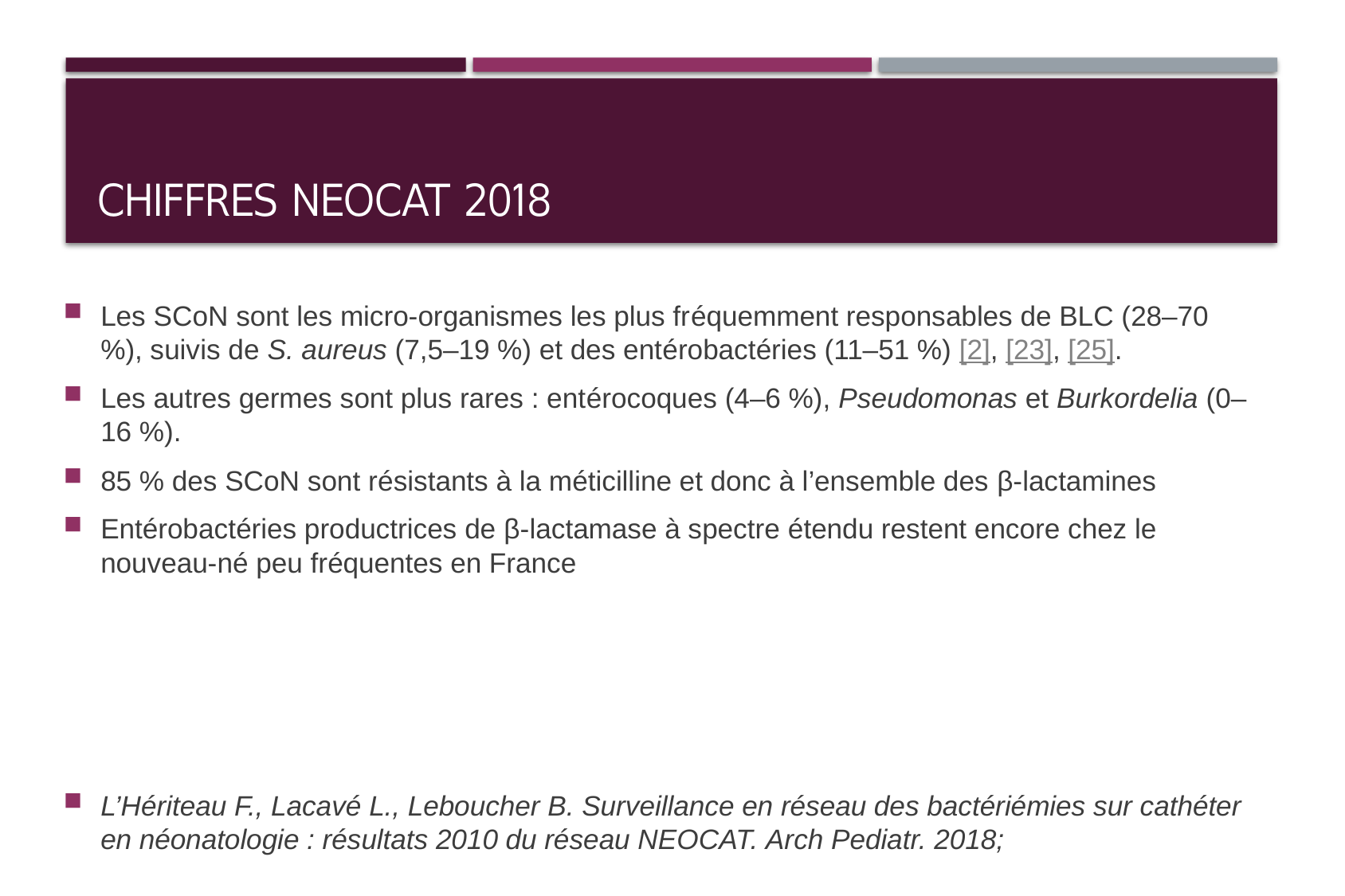

# Chiffres neocat 2018
Les SCoN sont les micro-organismes les plus fréquemment responsables de BLC (28–70 %), suivis de S. aureus (7,5–19 %) et des entérobactéries (11–51 %) [2], [23], [25].
Les autres germes sont plus rares : entérocoques (4–6 %), Pseudomonas et Burkordelia (0–16 %).
85 % des SCoN sont résistants à la méticilline et donc à l’ensemble des β-lactamines
Entérobactéries productrices de β-lactamase à spectre étendu restent encore chez le nouveau-né peu fréquentes en France

L’Hériteau F., Lacavé L., Leboucher B. Surveillance en réseau des bactériémies sur cathéter en néonatologie : résultats 2010 du réseau NEOCAT. Arch Pediatr. 2018;